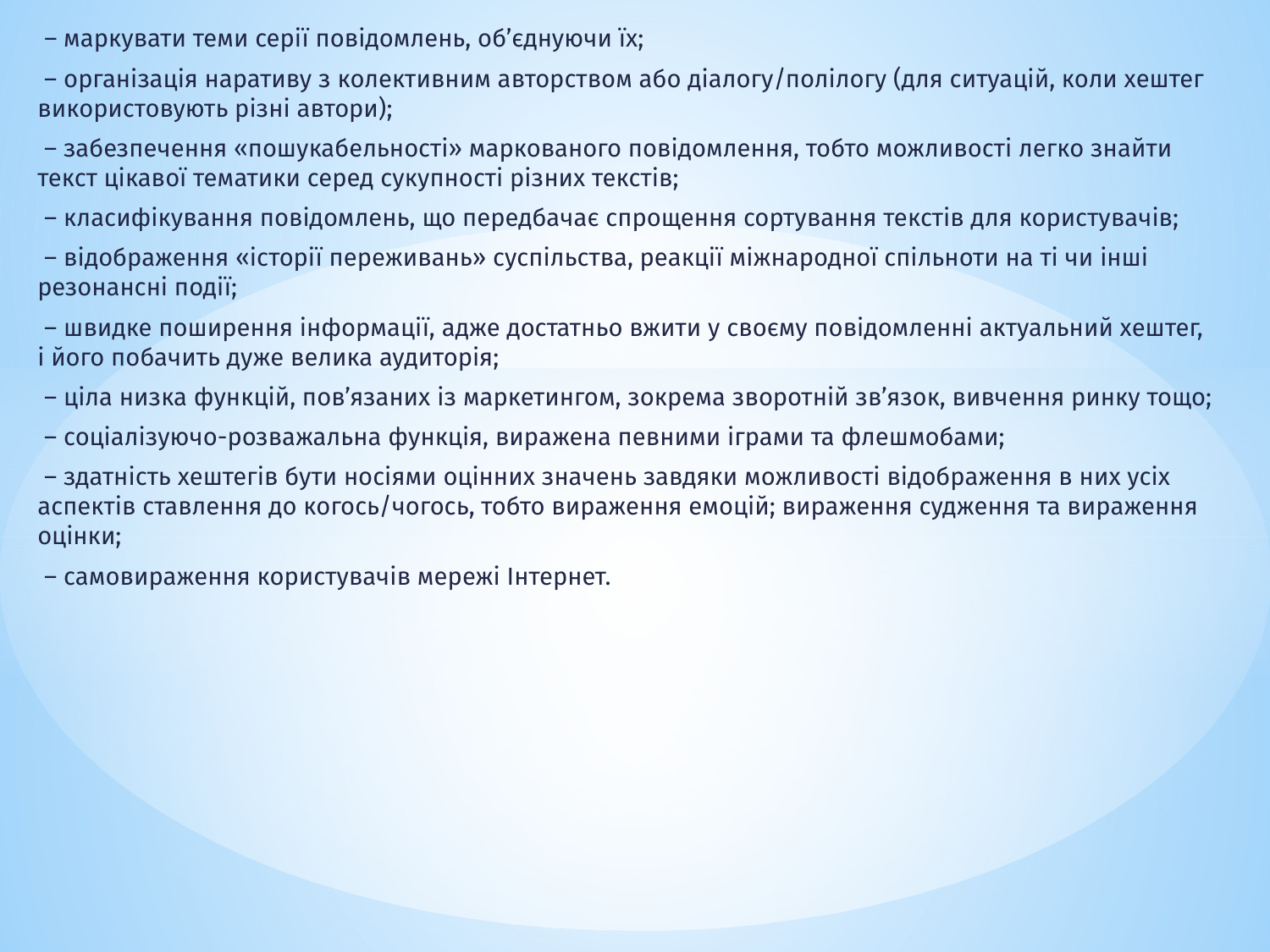

– маркувати теми серії повідомлень, об’єднуючи їх;
 – організація наративу з колективним авторством або діалогу/полілогу (для ситуацій, коли хештег використовують різні автори);
 – забезпечення «пошукабельності» маркованого повідомлення, тобто можливості легко знайти текст цікавої тематики серед сукупності різних текстів;
 – класифікування повідомлень, що передбачає спрощення сортування текстів для користувачів;
 – відображення «історії переживань» суспільства, реакції міжнародної спільноти на ті чи інші резонансні події;
 – швидке поширення інформації, адже достатньо вжити у своєму повідомленні актуальний хештег, і його побачить дуже велика аудиторія;
 – ціла низка функцій, пов’язаних із маркетингом, зокрема зворотній зв’язок, вивчення ринку тощо;
 – соціалізуючо-розважальна функція, виражена певними іграми та флешмобами;
 – здатність хештегів бути носіями оцінних значень завдяки можливості відображення в них усіх аспектів ставлення до когось/чогось, тобто вираження емоцій; вираження судження та вираження оцінки;
 – самовираження користувачів мережі Інтернет.